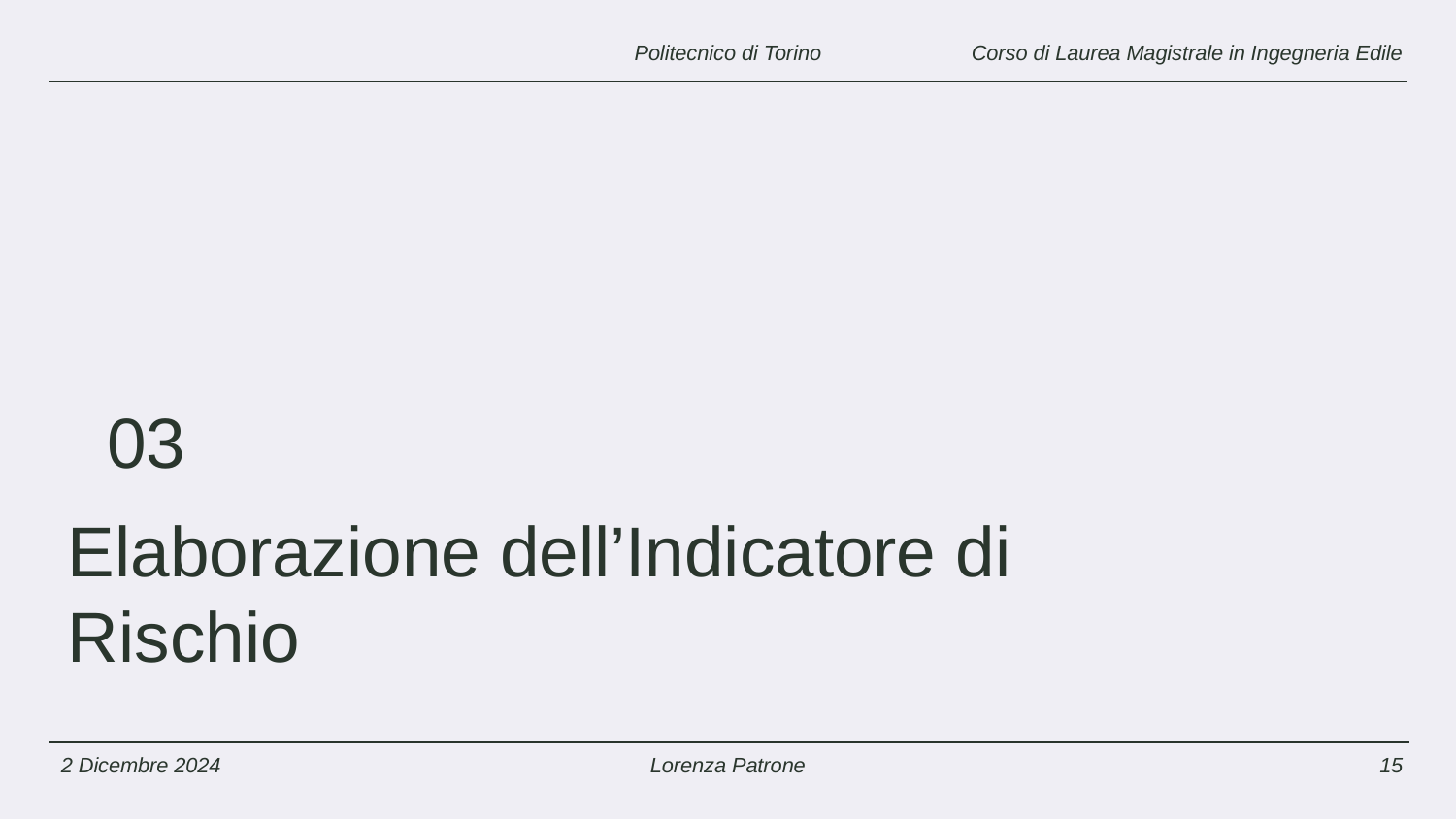

Corso di Laurea Magistrale in Ingegneria Edile

Politecnico di Torino

03
Elaborazione dell’Indicatore di Rischio
2 Dicembre 2024

Lorenza Patrone

15